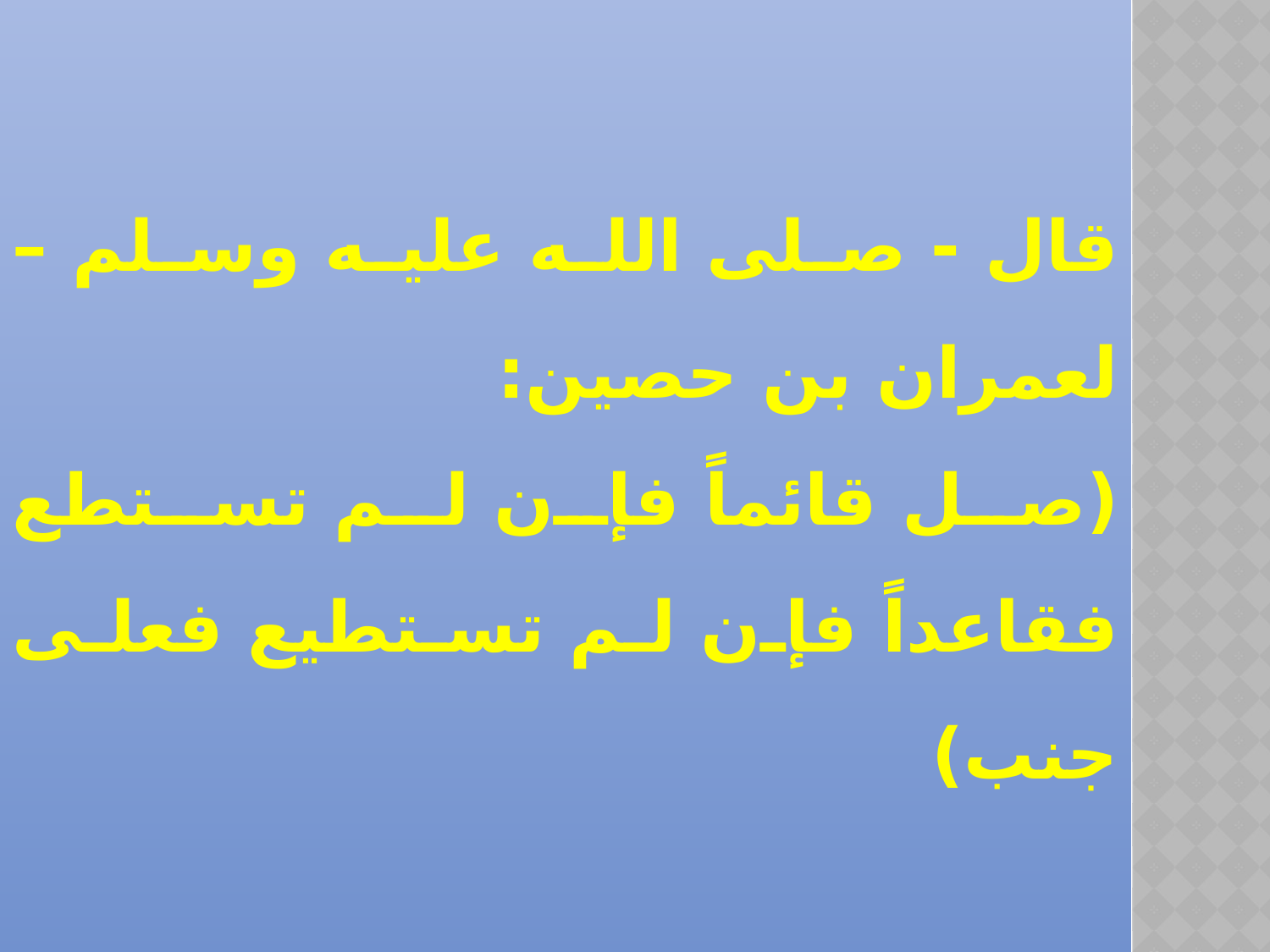

قال - صلى الله عليه وسلم – لعمران بن حصين:
(صل قائماً فإن لم تستطع فقاعداً فإن لم تستطيع فعلى جنب)